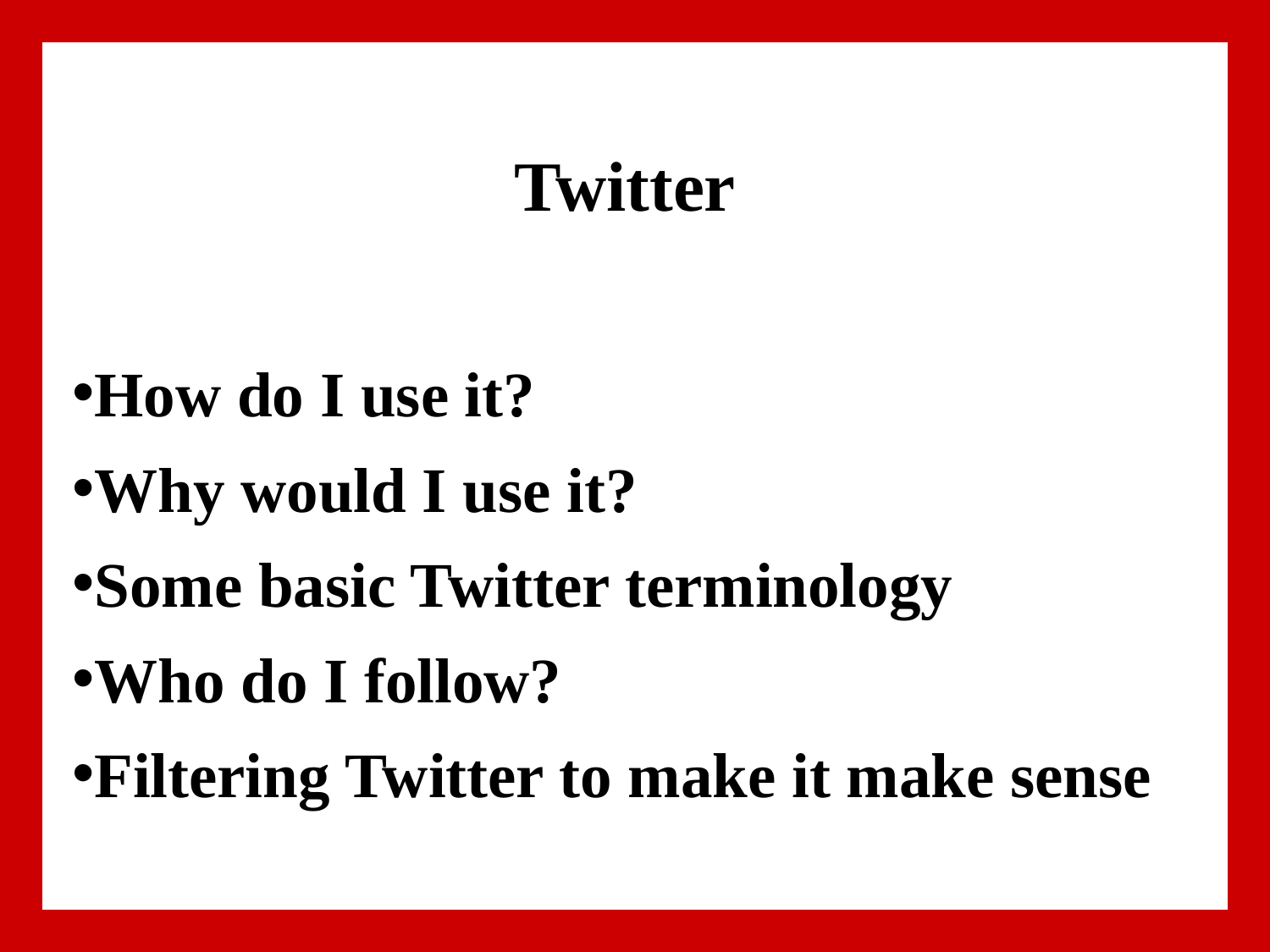

# Twitter
How do I use it?
Why would I use it?
Some basic Twitter terminology
Who do I follow?
Filtering Twitter to make it make sense